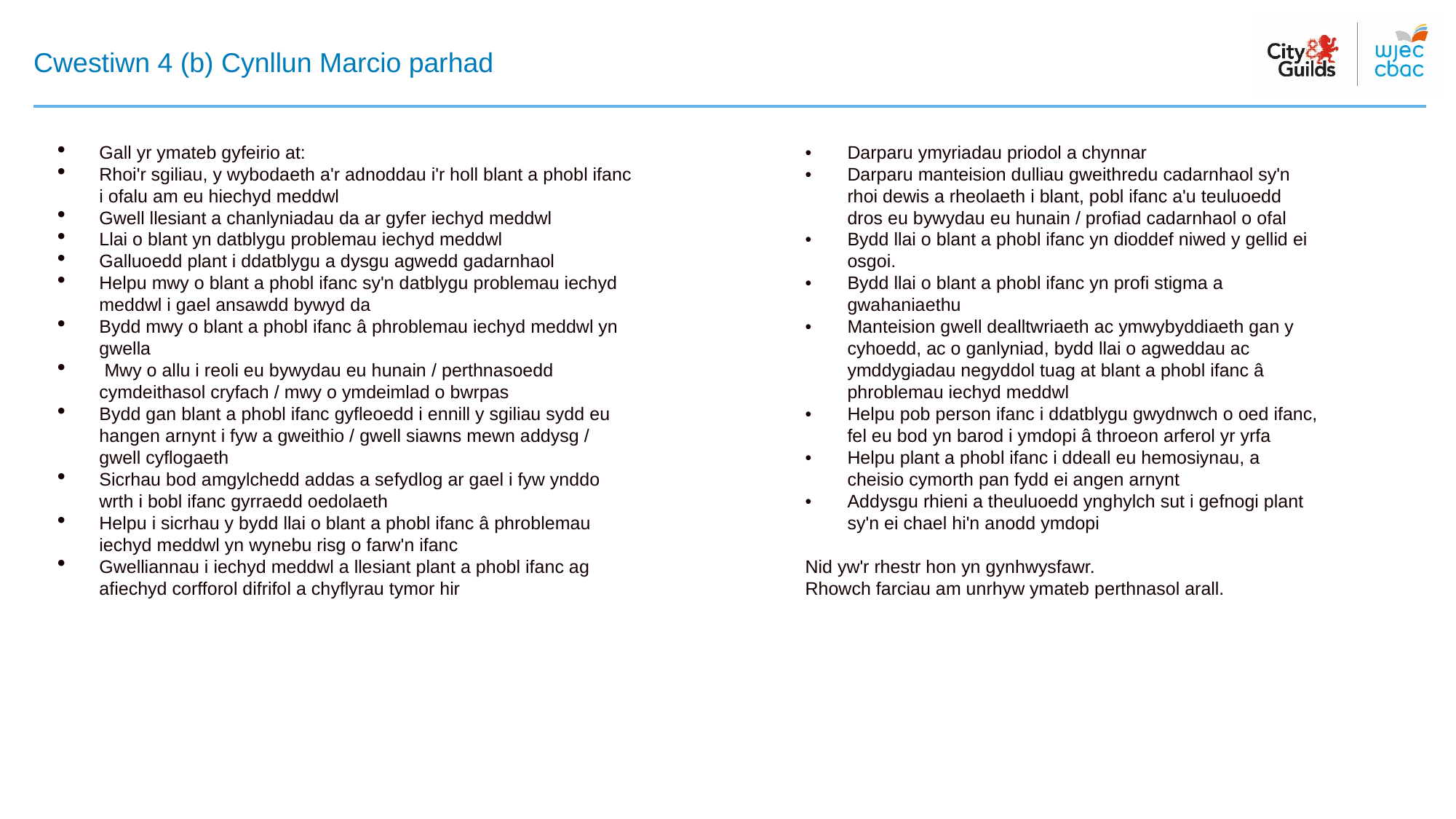

# Cwestiwn 4 (b) Cynllun Marcio parhad
Gall yr ymateb gyfeirio at:
Rhoi'r sgiliau, y wybodaeth a'r adnoddau i'r holl blant a phobl ifanc i ofalu am eu hiechyd meddwl
Gwell llesiant a chanlyniadau da ar gyfer iechyd meddwl
Llai o blant yn datblygu problemau iechyd meddwl
Galluoedd plant i ddatblygu a dysgu agwedd gadarnhaol
Helpu mwy o blant a phobl ifanc sy'n datblygu problemau iechyd meddwl i gael ansawdd bywyd da
Bydd mwy o blant a phobl ifanc â phroblemau iechyd meddwl yn gwella
 Mwy o allu i reoli eu bywydau eu hunain / perthnasoedd cymdeithasol cryfach / mwy o ymdeimlad o bwrpas
Bydd gan blant a phobl ifanc gyfleoedd i ennill y sgiliau sydd eu hangen arnynt i fyw a gweithio / gwell siawns mewn addysg / gwell cyflogaeth
Sicrhau bod amgylchedd addas a sefydlog ar gael i fyw ynddo wrth i bobl ifanc gyrraedd oedolaeth
Helpu i sicrhau y bydd llai o blant a phobl ifanc â phroblemau iechyd meddwl yn wynebu risg o farw'n ifanc
Gwelliannau i iechyd meddwl a llesiant plant a phobl ifanc ag afiechyd corfforol difrifol a chyflyrau tymor hir
• 	Darparu ymyriadau priodol a chynnar
• 	Darparu manteision dulliau gweithredu cadarnhaol sy'n rhoi dewis a rheolaeth i blant, pobl ifanc a'u teuluoedd dros eu bywydau eu hunain / profiad cadarnhaol o ofal
• 	Bydd llai o blant a phobl ifanc yn dioddef niwed y gellid ei osgoi.
• 	Bydd llai o blant a phobl ifanc yn profi stigma a gwahaniaethu
• 	Manteision gwell dealltwriaeth ac ymwybyddiaeth gan y cyhoedd, ac o ganlyniad, bydd llai o agweddau ac ymddygiadau negyddol tuag at blant a phobl ifanc â phroblemau iechyd meddwl
• 	Helpu pob person ifanc i ddatblygu gwydnwch o oed ifanc, fel eu bod yn barod i ymdopi â throeon arferol yr yrfa
• 	Helpu plant a phobl ifanc i ddeall eu hemosiynau, a cheisio cymorth pan fydd ei angen arnynt
• 	Addysgu rhieni a theuluoedd ynghylch sut i gefnogi plant sy'n ei chael hi'n anodd ymdopi

Nid yw'r rhestr hon yn gynhwysfawr.
Rhowch farciau am unrhyw ymateb perthnasol arall.